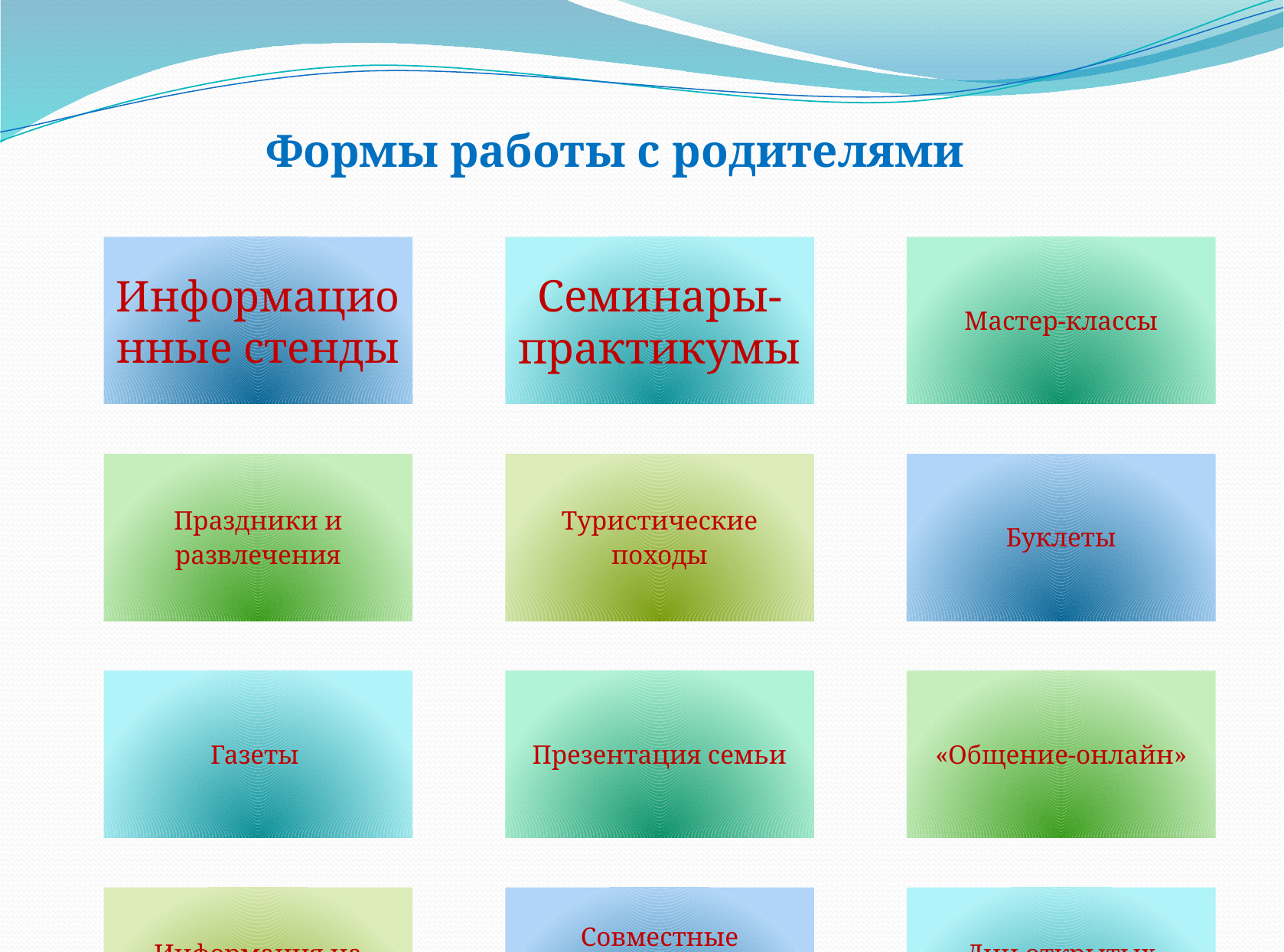

Формы работы с родителями
Информационные стенды
Семинары-практикумы
Мастер-классы
Праздники и развлечения
Туристические походы
Буклеты
Газеты
Презентация семьи
«Общение-онлайн»